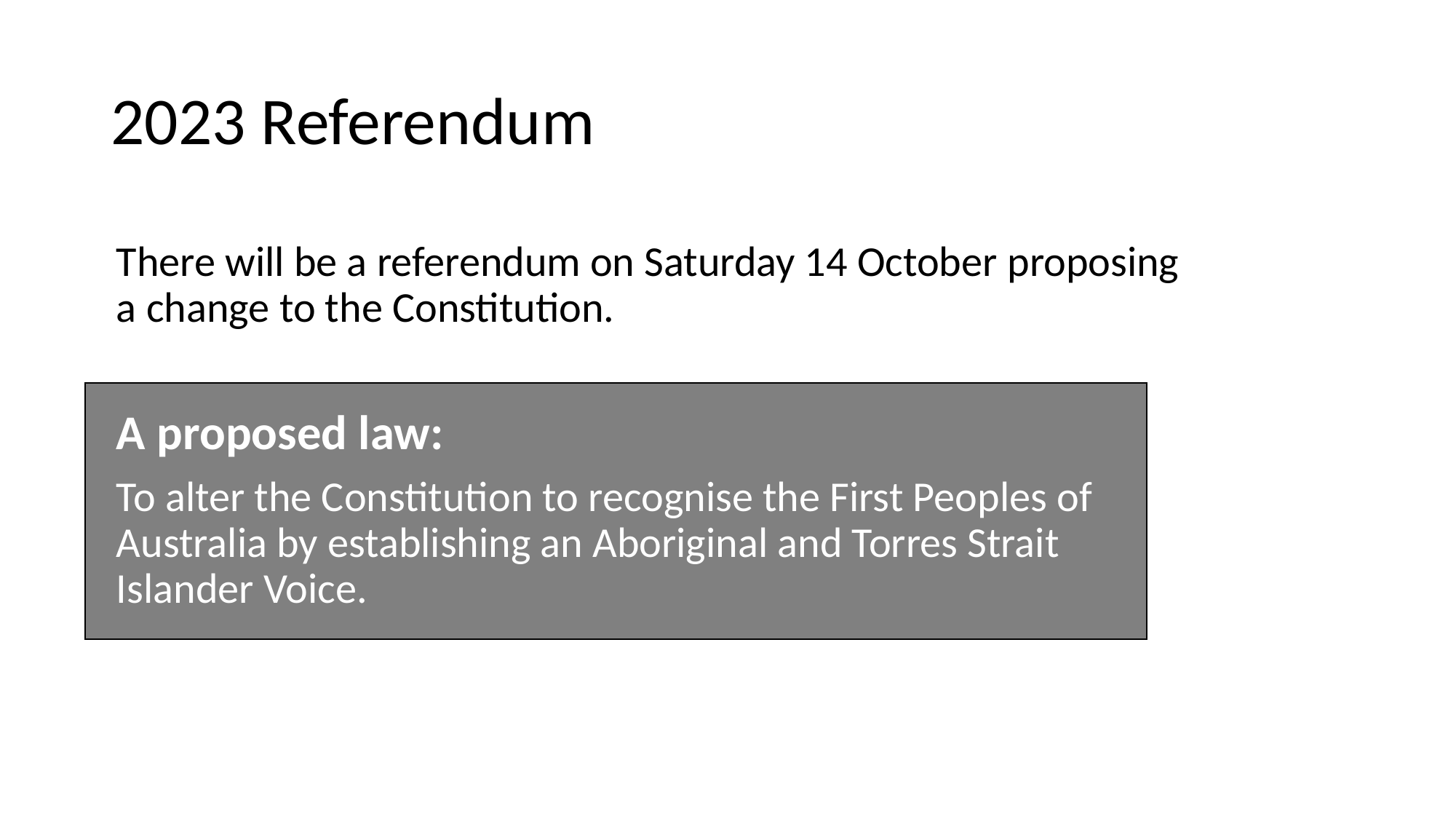

# 2023 Referendum
There will be a referendum on Saturday 14 October proposing a change to the Constitution.

A proposed law:
To alter the Constitution to recognise the First Peoples of Australia by establishing an Aboriginal and Torres Strait Islander Voice.